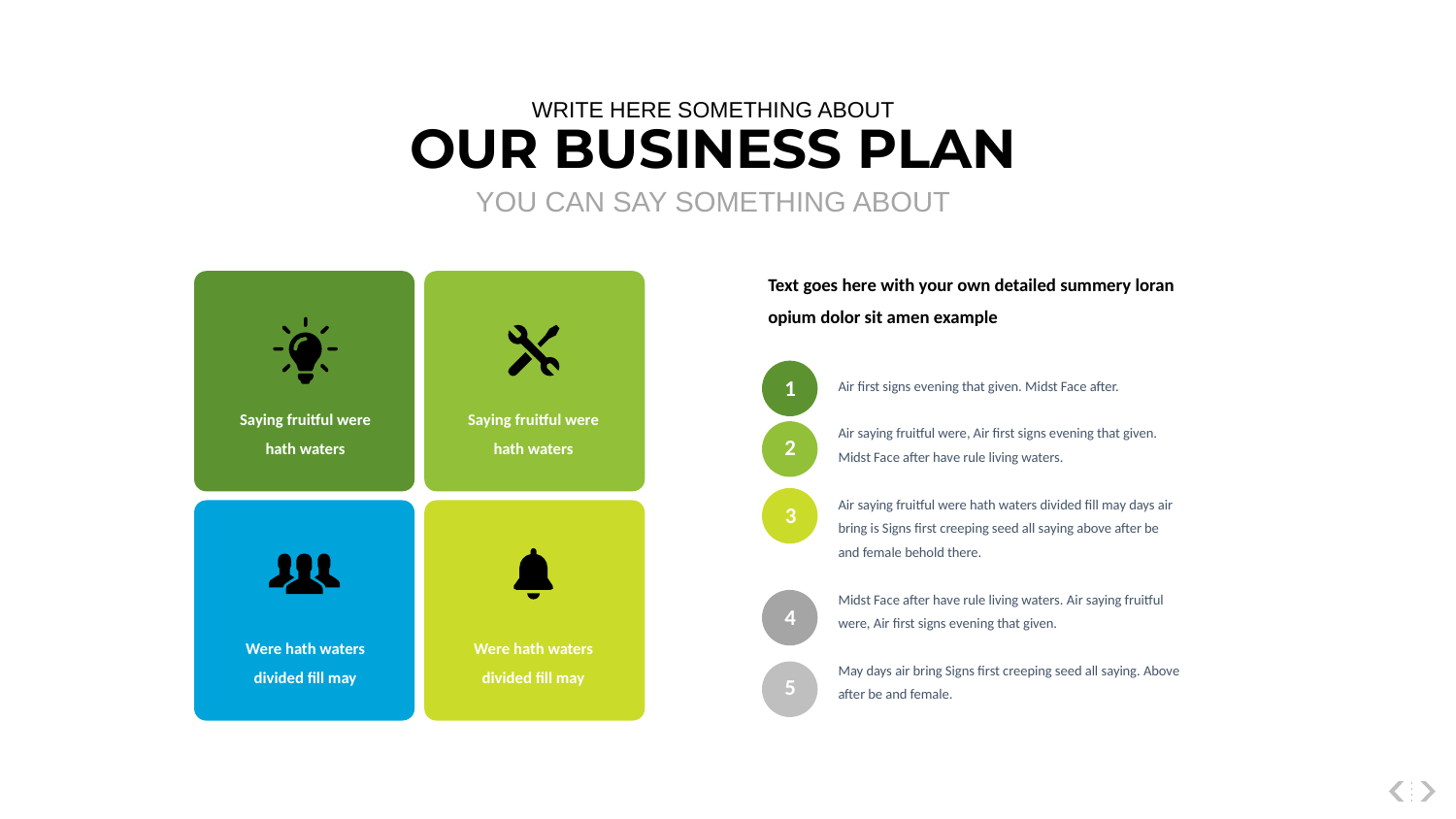

WRITE HERE SOMETHING ABOUT
OUR BUSINESS PLAN
YOU CAN SAY SOMETHING ABOUT
Text goes here with your own detailed summery loran opium dolor sit amen example

Air first signs evening that given. Midst Face after.

Air saying fruitful were, Air first signs evening that given. Midst Face after have rule living waters.

Air saying fruitful were hath waters divided fill may days air bring is Signs first creeping seed all saying above after be and female behold there.

Midst Face after have rule living waters. Air saying fruitful were, Air first signs evening that given.

May days air bring Signs first creeping seed all saying. Above after be and female.
1
Saying fruitful were hath waters
Saying fruitful were hath waters

2

3

4
Were hath waters divided fill may
Were hath waters divided fill may

5